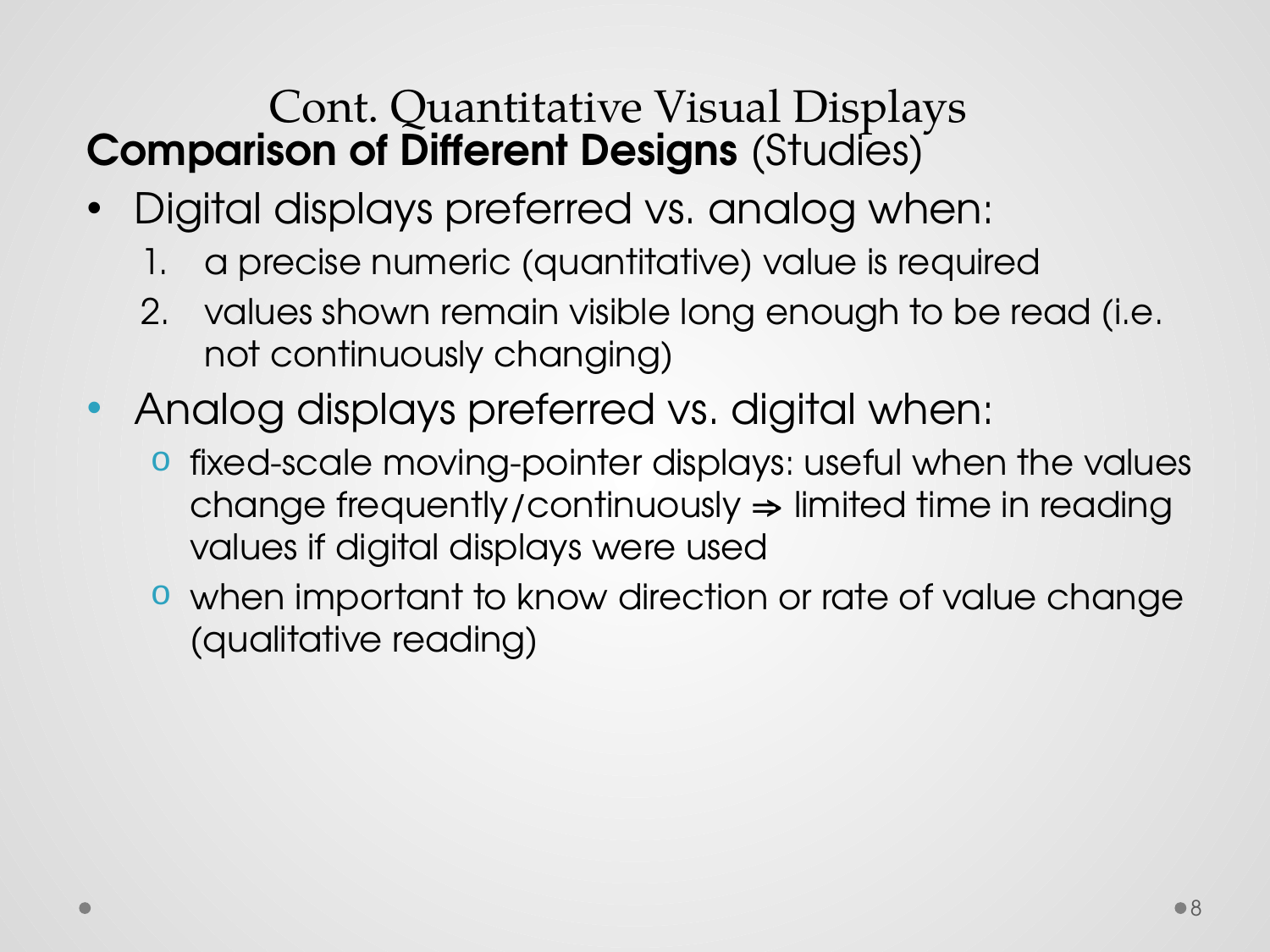

# Cont. Quantitative Visual Displays

Comparison of Different Designs (Studies)
Digital displays preferred vs. analog when:
a precise numeric (quantitative) value is required
values shown remain visible long enough to be read (i.e. not continuously changing)
Analog displays preferred vs. digital when:
fixed-scale moving-pointer displays: useful when the values change frequently/continuously ⇒ limited time in reading values if digital displays were used
when important to know direction or rate of value change (qualitative reading)
8